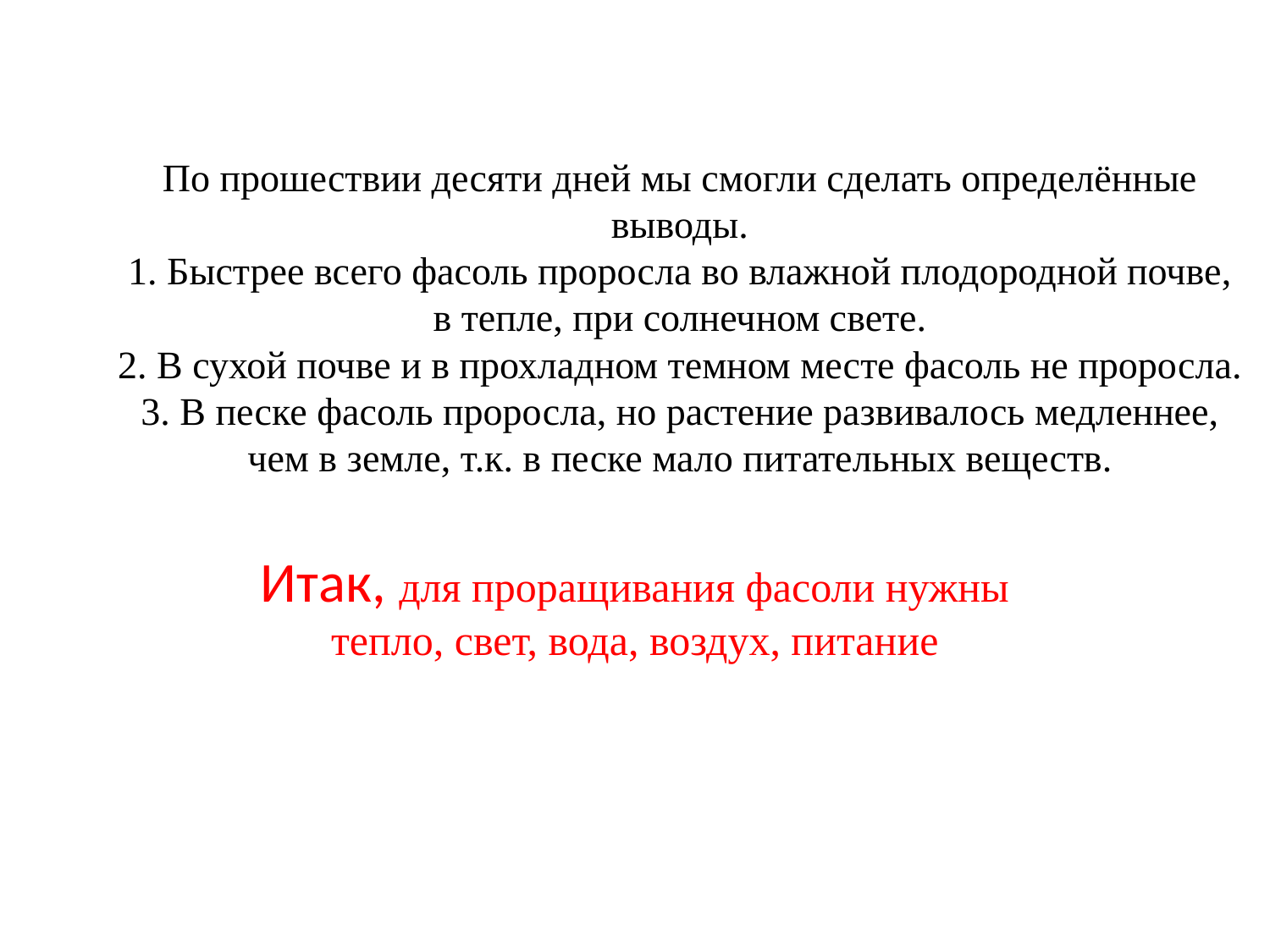

# По прошествии десяти дней мы смогли сделать определённые выводы. 1. Быстрее всего фасоль проросла во влажной плодородной почве, в тепле, при солнечном свете. 2. В сухой почве и в прохладном темном месте фасоль не проросла. 3. В песке фасоль проросла, но растение развивалось медленнее, чем в земле, т.к. в песке мало питательных веществ.
Итак, для проращивания фасоли нужны тепло, свет, вода, воздух, питание